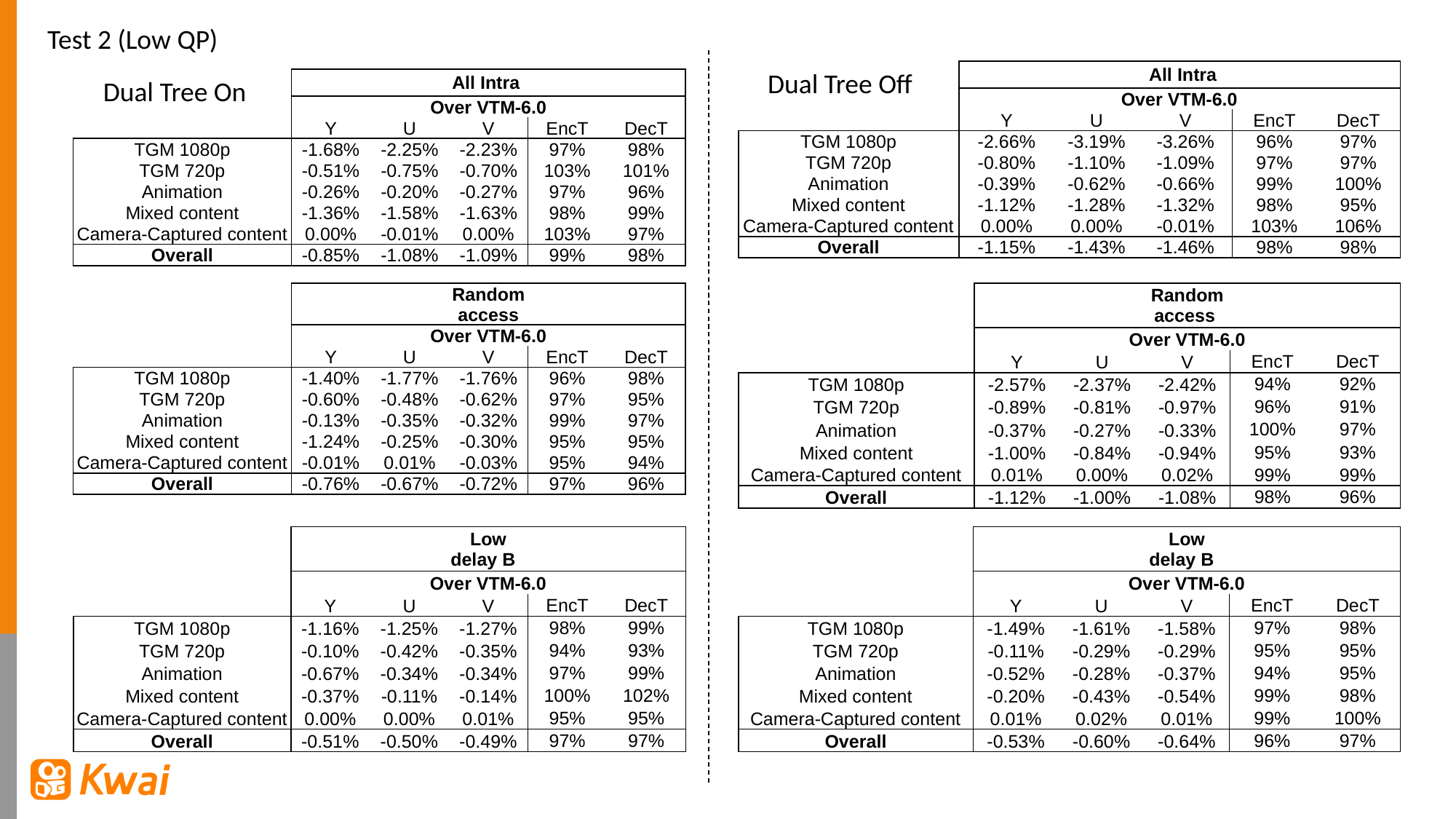

Test 2 (Low QP)

|  |  |  | All Intra |  |  |
| --- | --- | --- | --- | --- | --- |
|  | Over VTM-6.0 |  |  |  |  |
|  | Y | U | V | EncT | DecT |
| TGM 1080p | -2.66% | -3.19% | -3.26% | 96% | 97% |
| TGM 720p | -0.80% | -1.10% | -1.09% | 97% | 97% |
| Animation | -0.39% | -0.62% | -0.66% | 99% | 100% |
| Mixed content | -1.12% | -1.28% | -1.32% | 98% | 95% |
| Camera-Captured content | 0.00% | 0.00% | -0.01% | 103% | 106% |
| Overall | -1.15% | -1.43% | -1.46% | 98% | 98% |
Dual Tree Off
|  |  |  | All Intra |  |  |
| --- | --- | --- | --- | --- | --- |
|  | Over VTM-6.0 |  |  |  |  |
|  | Y | U | V | EncT | DecT |
| TGM 1080p | -1.68% | -2.25% | -2.23% | 97% | 98% |
| TGM 720p | -0.51% | -0.75% | -0.70% | 103% | 101% |
| Animation | -0.26% | -0.20% | -0.27% | 97% | 96% |
| Mixed content | -1.36% | -1.58% | -1.63% | 98% | 99% |
| Camera-Captured content | 0.00% | -0.01% | 0.00% | 103% | 97% |
| Overall | -0.85% | -1.08% | -1.09% | 99% | 98% |
Dual Tree On
|  |  |  | Random access |  |  |
| --- | --- | --- | --- | --- | --- |
|  | Over VTM-6.0 |  |  |  |  |
|  | Y | U | V | EncT | DecT |
| TGM 1080p | -1.40% | -1.77% | -1.76% | 96% | 98% |
| TGM 720p | -0.60% | -0.48% | -0.62% | 97% | 95% |
| Animation | -0.13% | -0.35% | -0.32% | 99% | 97% |
| Mixed content | -1.24% | -0.25% | -0.30% | 95% | 95% |
| Camera-Captured content | -0.01% | 0.01% | -0.03% | 95% | 94% |
| Overall | -0.76% | -0.67% | -0.72% | 97% | 96% |
|  |  |  | Random access |  |  |
| --- | --- | --- | --- | --- | --- |
|  | Over VTM-6.0 |  |  |  |  |
|  | Y | U | V | EncT | DecT |
| TGM 1080p | -2.57% | -2.37% | -2.42% | 94% | 92% |
| TGM 720p | -0.89% | -0.81% | -0.97% | 96% | 91% |
| Animation | -0.37% | -0.27% | -0.33% | 100% | 97% |
| Mixed content | -1.00% | -0.84% | -0.94% | 95% | 93% |
| Camera-Captured content | 0.01% | 0.00% | 0.02% | 99% | 99% |
| Overall | -1.12% | -1.00% | -1.08% | 98% | 96% |
|  |  |  | Low delay B |  |  |
| --- | --- | --- | --- | --- | --- |
|  | Over VTM-6.0 |  |  |  |  |
|  | Y | U | V | EncT | DecT |
| TGM 1080p | -1.16% | -1.25% | -1.27% | 98% | 99% |
| TGM 720p | -0.10% | -0.42% | -0.35% | 94% | 93% |
| Animation | -0.67% | -0.34% | -0.34% | 97% | 99% |
| Mixed content | -0.37% | -0.11% | -0.14% | 100% | 102% |
| Camera-Captured content | 0.00% | 0.00% | 0.01% | 95% | 95% |
| Overall | -0.51% | -0.50% | -0.49% | 97% | 97% |
|  |  |  | Low delay B |  |  |
| --- | --- | --- | --- | --- | --- |
|  | Over VTM-6.0 |  |  |  |  |
|  | Y | U | V | EncT | DecT |
| TGM 1080p | -1.49% | -1.61% | -1.58% | 97% | 98% |
| TGM 720p | -0.11% | -0.29% | -0.29% | 95% | 95% |
| Animation | -0.52% | -0.28% | -0.37% | 94% | 95% |
| Mixed content | -0.20% | -0.43% | -0.54% | 99% | 98% |
| Camera-Captured content | 0.01% | 0.02% | 0.01% | 99% | 100% |
| Overall | -0.53% | -0.60% | -0.64% | 96% | 97% |